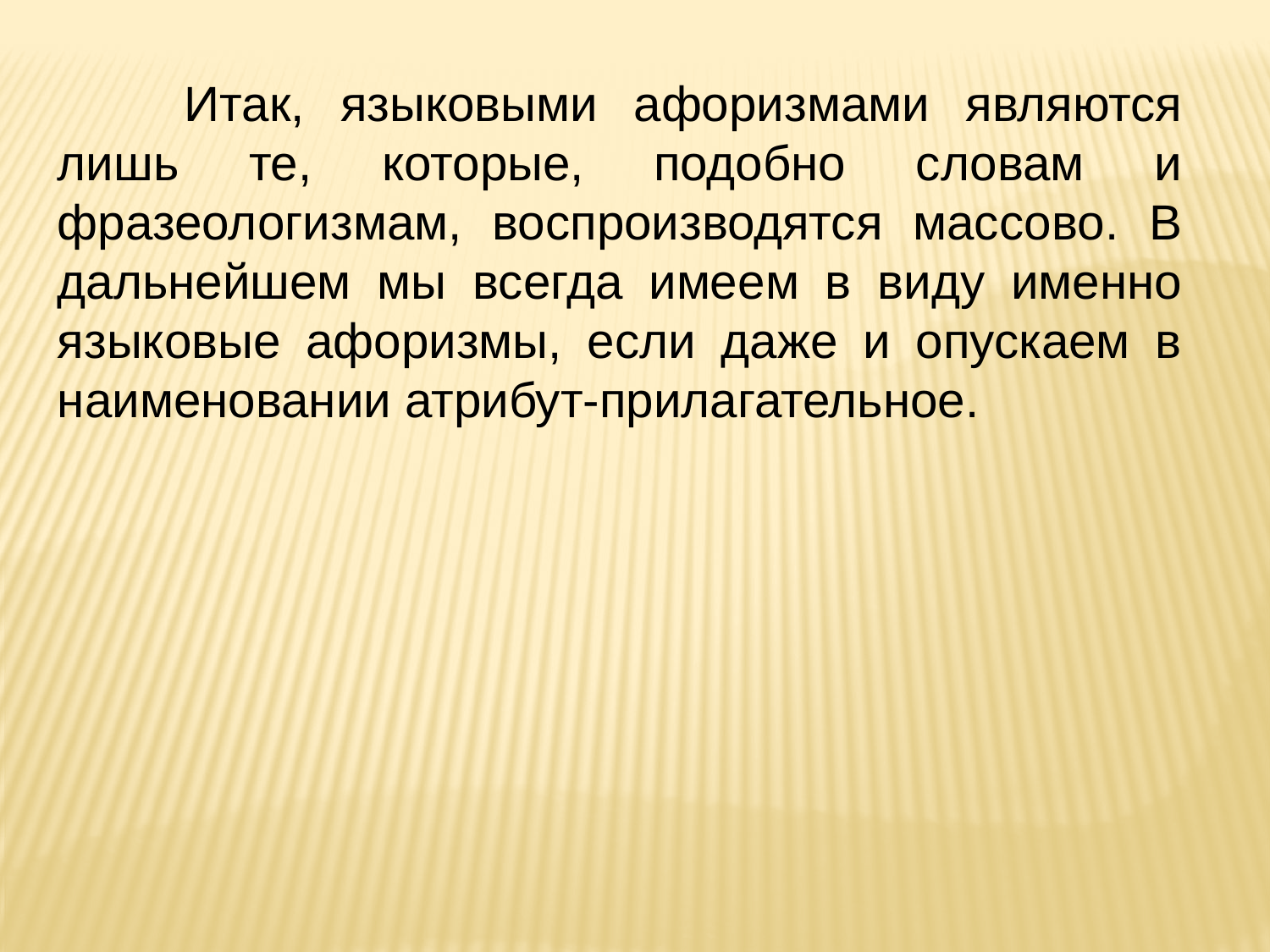

Итак, языковыми афоризмами являются лишь те, которые, подобно словам и фразеологизмам, воспроизводятся массово. В дальнейшем мы всегда имеем в виду именно языковые афоризмы, если даже и опускаем в наименовании атрибут-прилагательное.